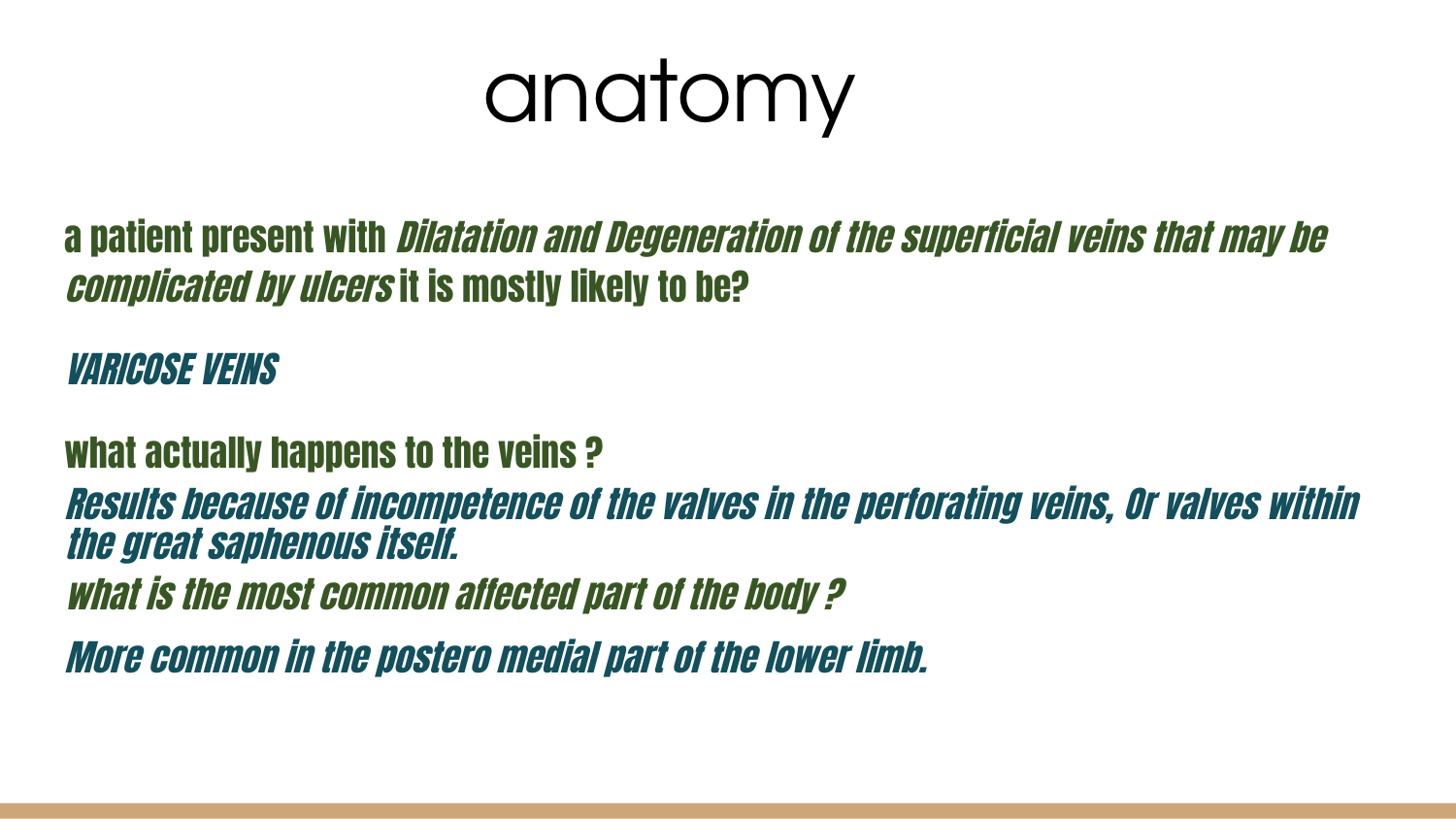

# anatomy
a patient present with Dilatation and Degeneration of the superficial veins that may be complicated by ulcers it is mostly likely to be?
VARICOSE VEINS
what actually happens to the veins ?
Results because of incompetence of the valves in the perforating veins, Or valves within the great saphenous itself.
what is the most common affected part of the body ?
More common in the postero medial part of the lower limb.